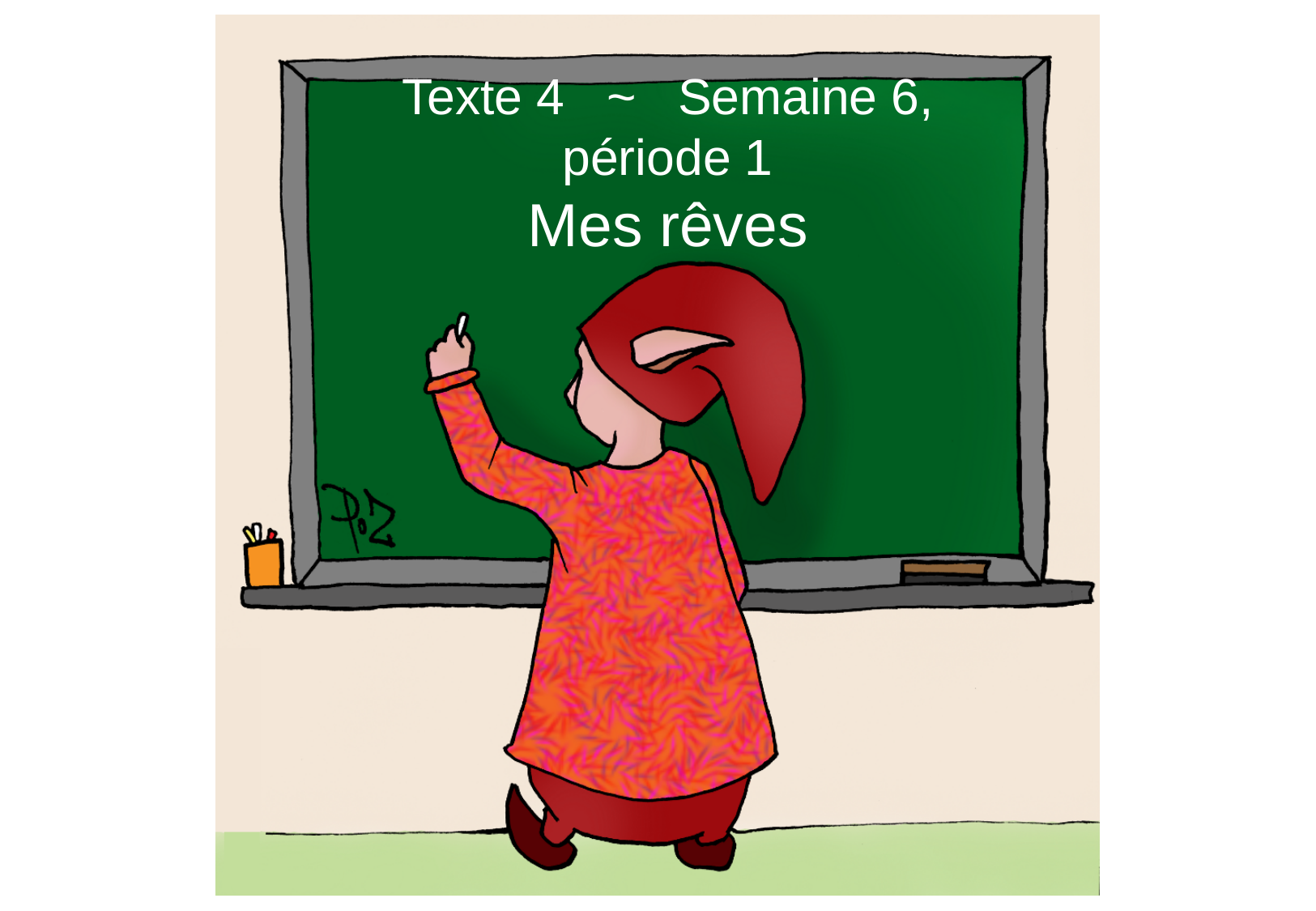

Texte 4   ~   Semaine 6, période 1
Mes rêves